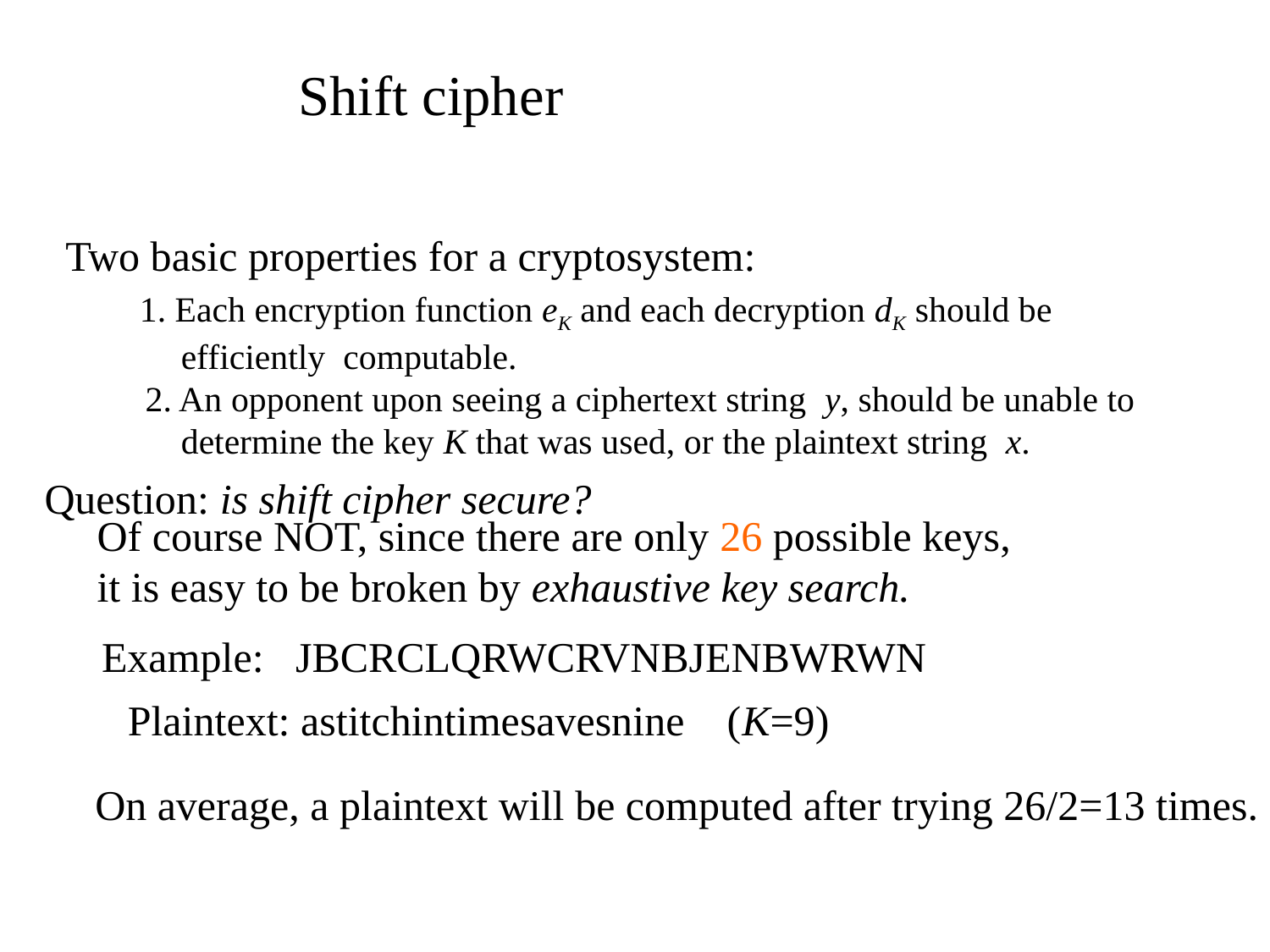

Shift cipher
Two basic properties for a cryptosystem:
       1. Each encryption function eK and each decryption dK should be
             efficiently  computable.
         2. An opponent upon seeing a ciphertext string  y, should be unable to
             determine the key K that was used, or the plaintext string  x.
Question: is shift cipher secure?
Of course NOT, since there are only 26 possible keys,
it is easy to be broken by exhaustive key search.
Example:   JBCRCLQRWCRVNBJENBWRWN
Plaintext: astitchintimesavesnine    (K=9)
On average, a plaintext will be computed after trying 26/2=13 times.